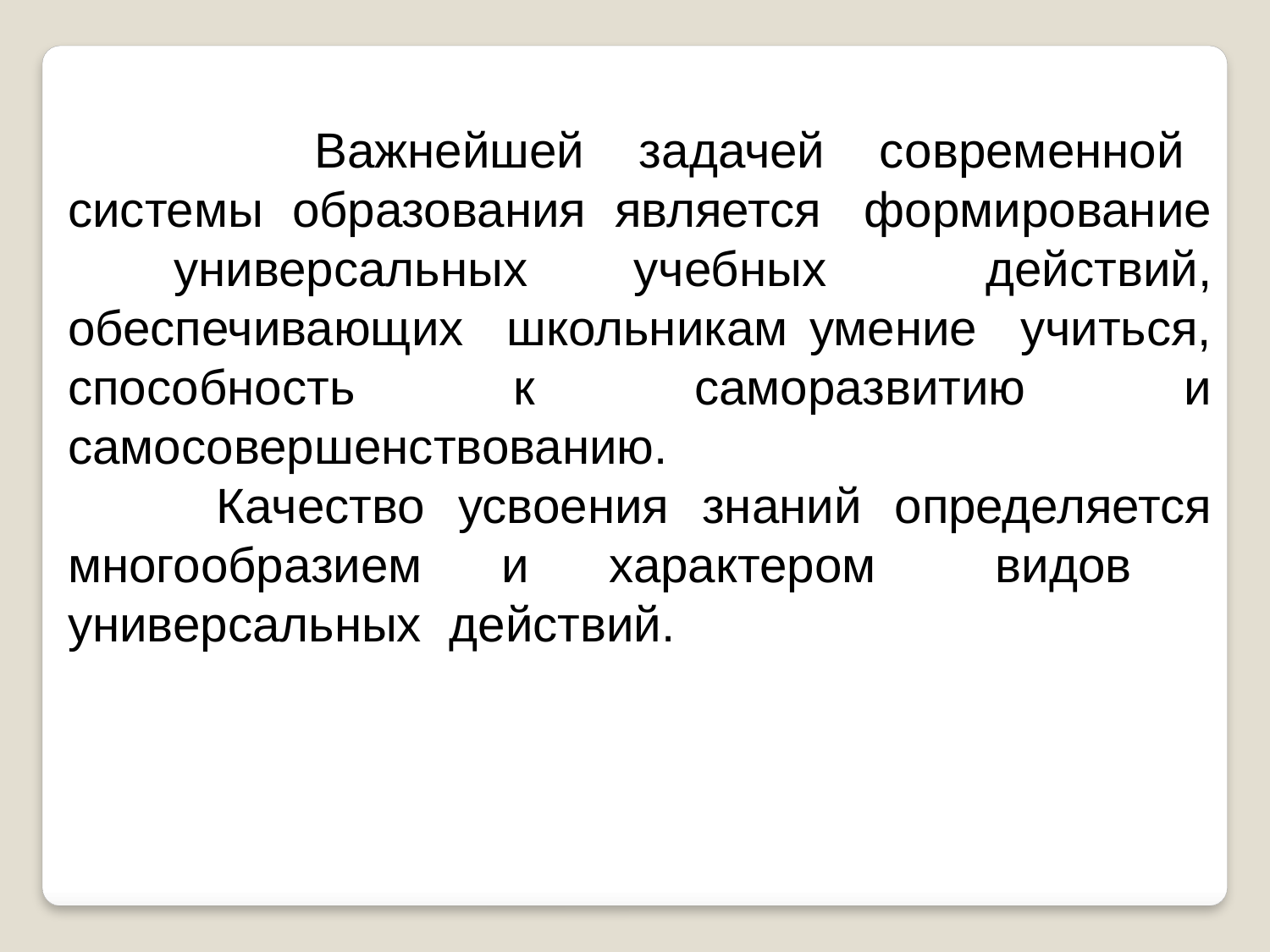

Важнейшей  задачей  современной  системы  образования  является   формирование   универсальных  учебных   действий, обеспечивающих  школьникам умение  учиться, способность к саморазвитию и самосовершенствованию.
         Качество  усвоения  знаний  определяется многообразием  и  характером   видов   универсальных  действий.